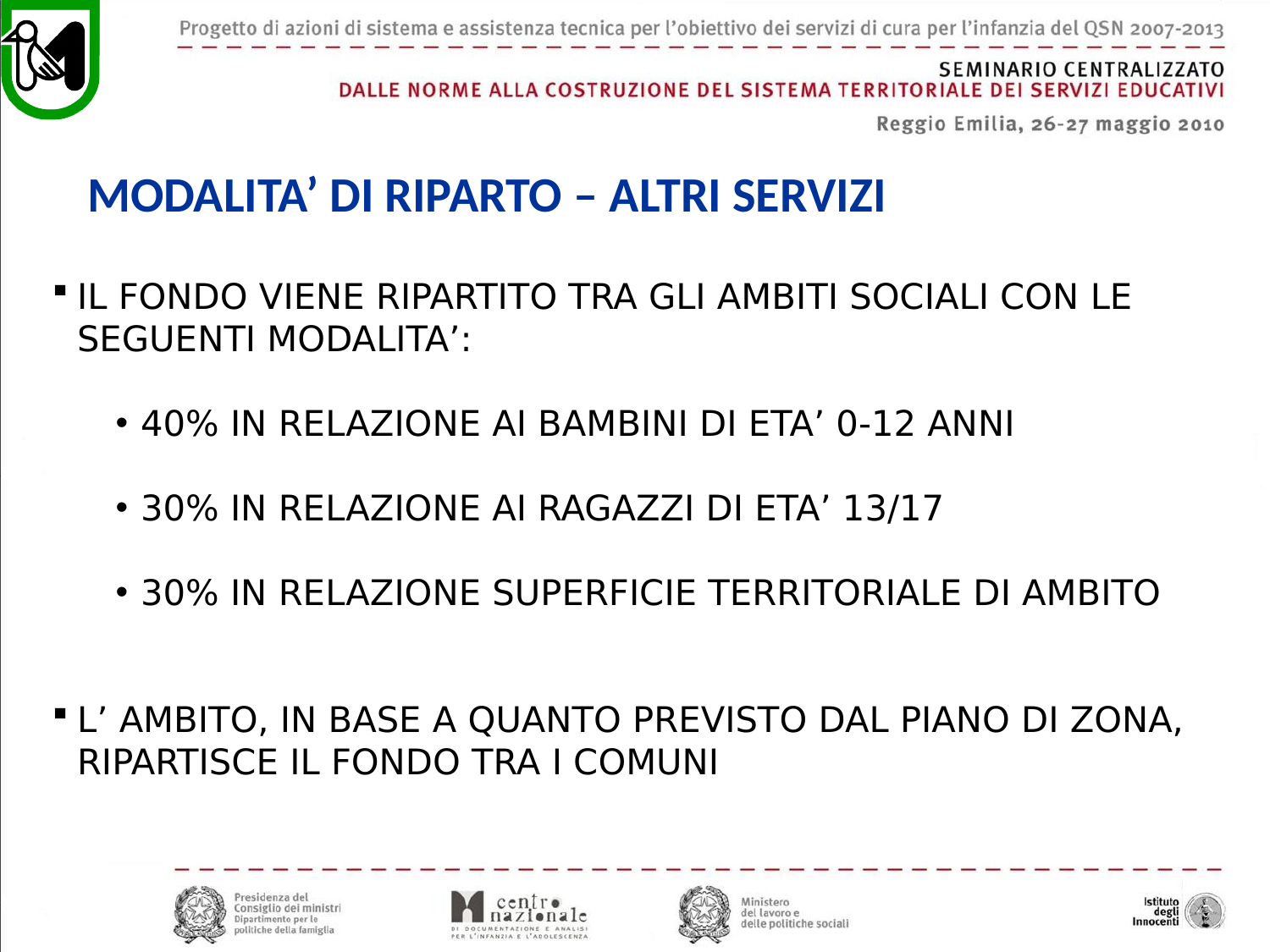

MODALITA’ DI RIPARTO – ALTRI SERVIZI
IL FONDO VIENE RIPARTITO TRA GLI AMBITI SOCIALI CON LE SEGUENTI MODALITA’:

40% IN RELAZIONE AI BAMBINI DI ETA’ 0-12 ANNI

30% IN RELAZIONE AI RAGAZZI DI ETA’ 13/17

30% IN RELAZIONE SUPERFICIE TERRITORIALE DI AMBITO

L’ AMBITO, IN BASE A QUANTO PREVISTO DAL PIANO DI ZONA, RIPARTISCE IL FONDO TRA I COMUNI